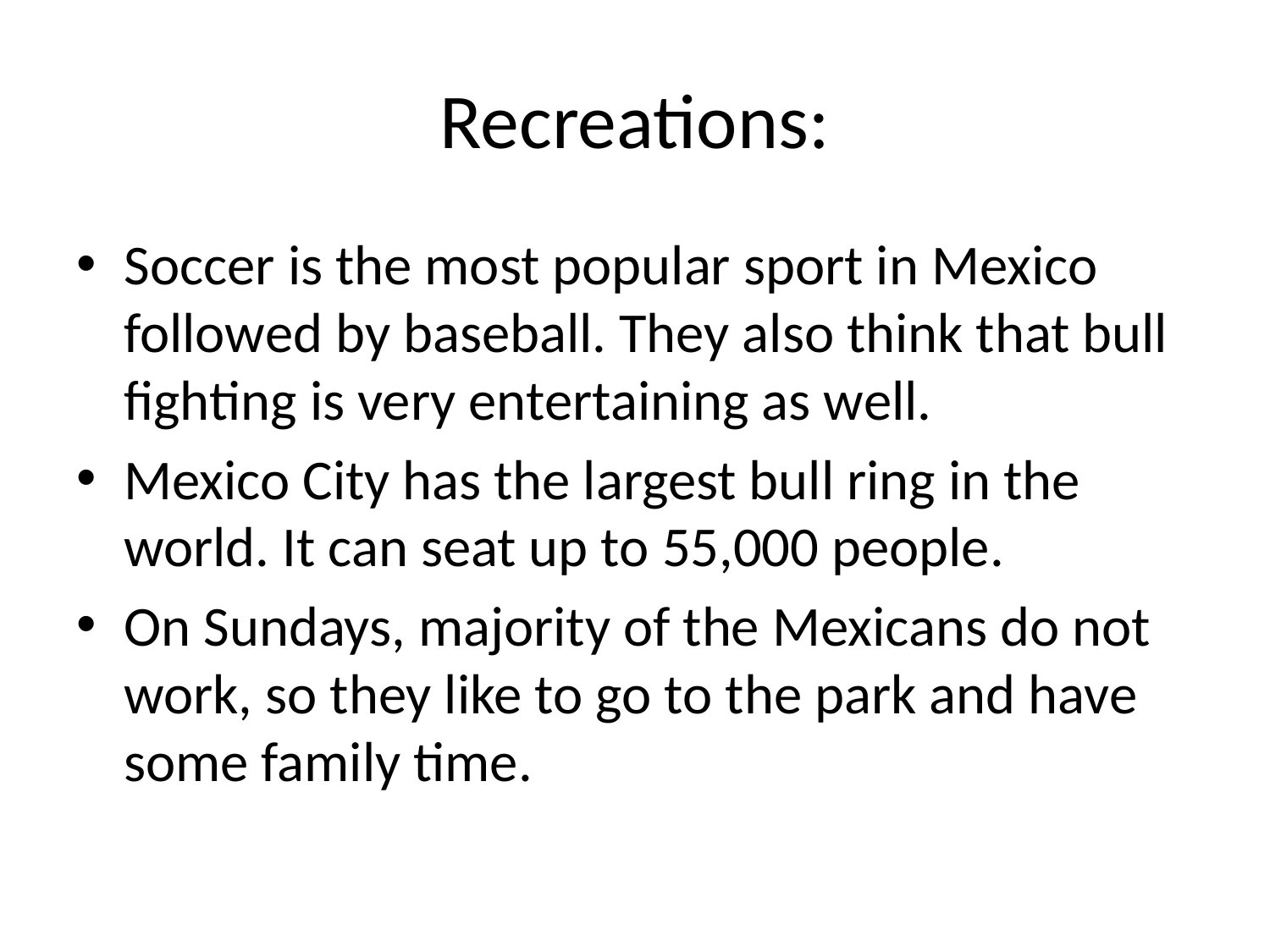

# Recreations:
Soccer is the most popular sport in Mexico followed by baseball. They also think that bull fighting is very entertaining as well.
Mexico City has the largest bull ring in the world. It can seat up to 55,000 people.
On Sundays, majority of the Mexicans do not work, so they like to go to the park and have some family time.